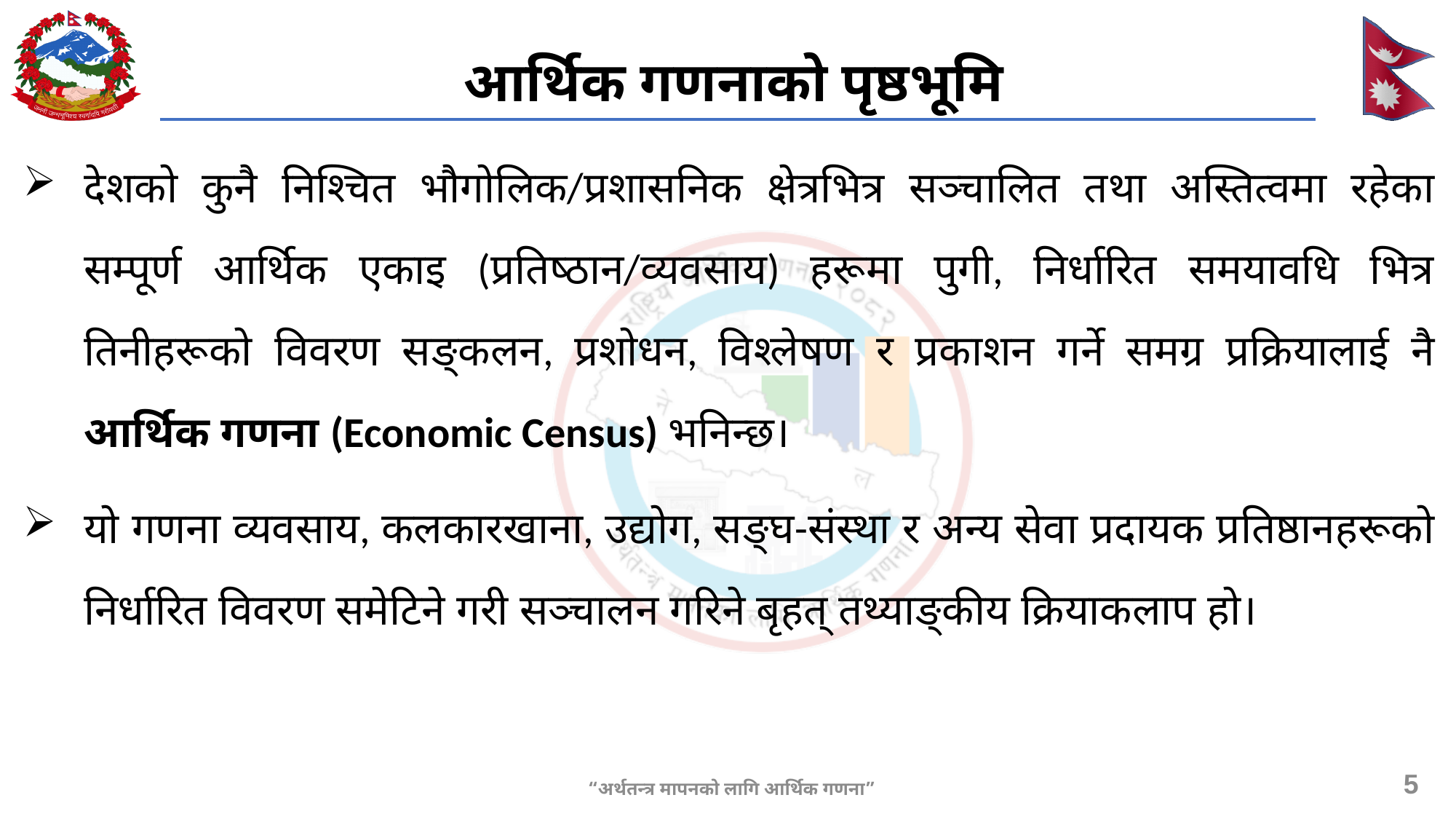

# आर्थिक गणनाको पृष्ठभूमि
देशको कुनै निश्चित भौगोलिक/प्रशासनिक क्षेत्रभित्र सञ्चालित तथा अस्तित्वमा रहेका सम्पूर्ण आर्थिक एकाइ (प्रतिष्ठान/व्यवसाय) हरूमा पुगी, निर्धारित समयावधि भित्र तिनीहरूको विवरण सङ्कलन, प्रशोधन, विश्लेषण र प्रकाशन गर्ने समग्र प्रक्रियालाई नै आर्थिक गणना (Economic Census) भनिन्छ।
यो गणना व्यवसाय, कलकारखाना, उद्योग, सङ्‍घ-संस्था र अन्य सेवा प्रदायक प्रतिष्ठानहरूको निर्धारित विवरण समेटिने गरी सञ्चालन गरिने बृहत् तथ्याङ्कीय क्रियाकलाप हो।

5
“अर्थतन्त्र मापनको लागि आर्थिक गणना”